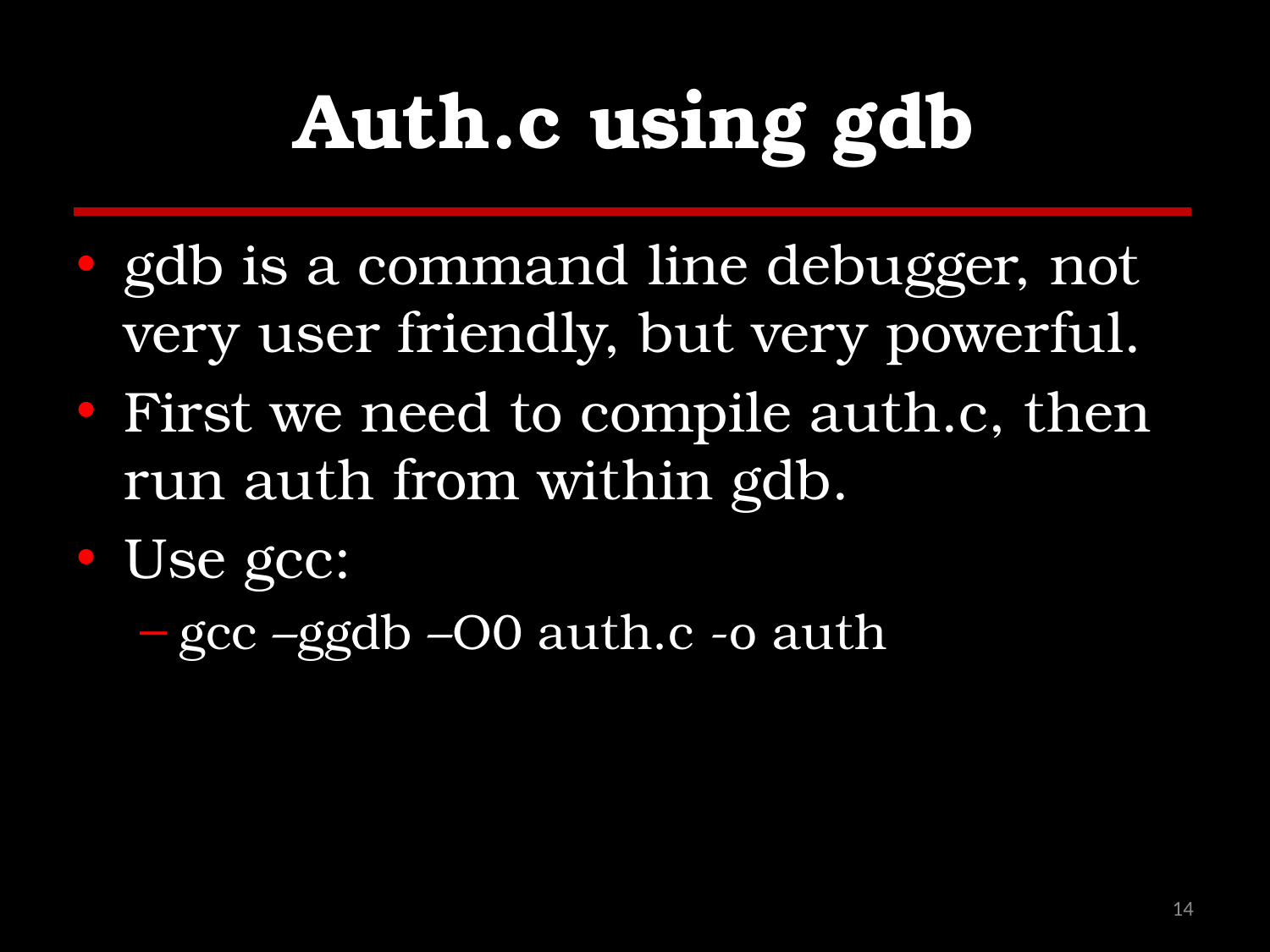

# Auth.c using gdb
gdb is a command line debugger, not very user friendly, but very powerful.
First we need to compile auth.c, then run auth from within gdb.
Use gcc:
gcc –ggdb –O0 auth.c -o auth
14